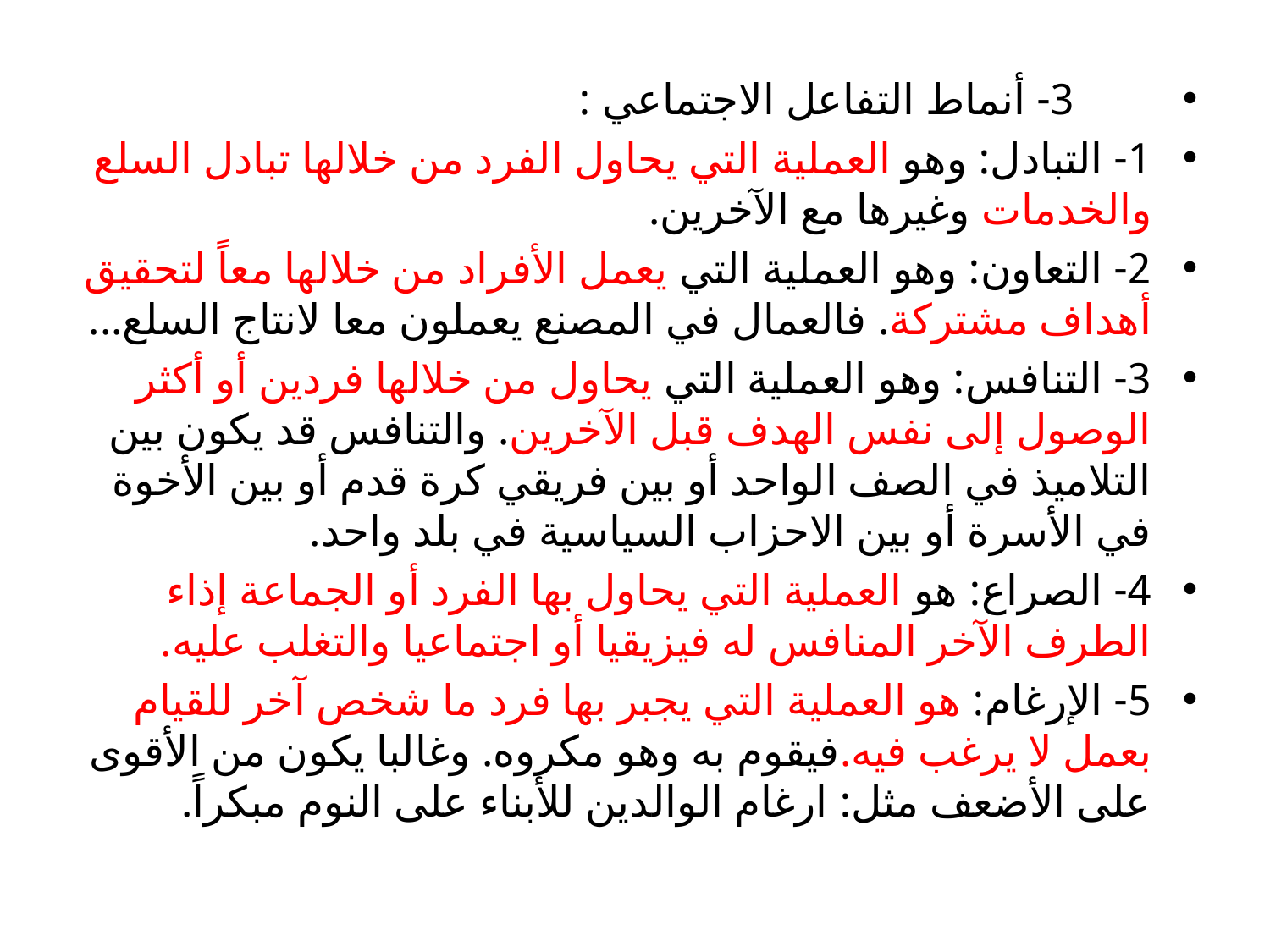

3- أنماط التفاعل الاجتماعي :
1- التبادل: وهو العملية التي يحاول الفرد من خلالها تبادل السلع والخدمات وغيرها مع الآخرين.
2- التعاون: وهو العملية التي يعمل الأفراد من خلالها معاً لتحقيق أهداف مشتركة. فالعمال في المصنع يعملون معا لانتاج السلع...
3- التنافس: وهو العملية التي يحاول من خلالها فردين أو أكثر الوصول إلى نفس الهدف قبل الآخرين. والتنافس قد يكون بين التلاميذ في الصف الواحد أو بين فريقي كرة قدم أو بين الأخوة في الأسرة أو بين الاحزاب السياسية في بلد واحد.
4- الصراع: هو العملية التي يحاول بها الفرد أو الجماعة إذاء الطرف الآخر المنافس له فيزيقيا أو اجتماعيا والتغلب عليه.
5- الإرغام: هو العملية التي يجبر بها فرد ما شخص آخر للقيام بعمل لا يرغب فيه.فيقوم به وهو مكروه. وغالبا يكون من الأقوى على الأضعف مثل: ارغام الوالدين للأبناء على النوم مبكراً.